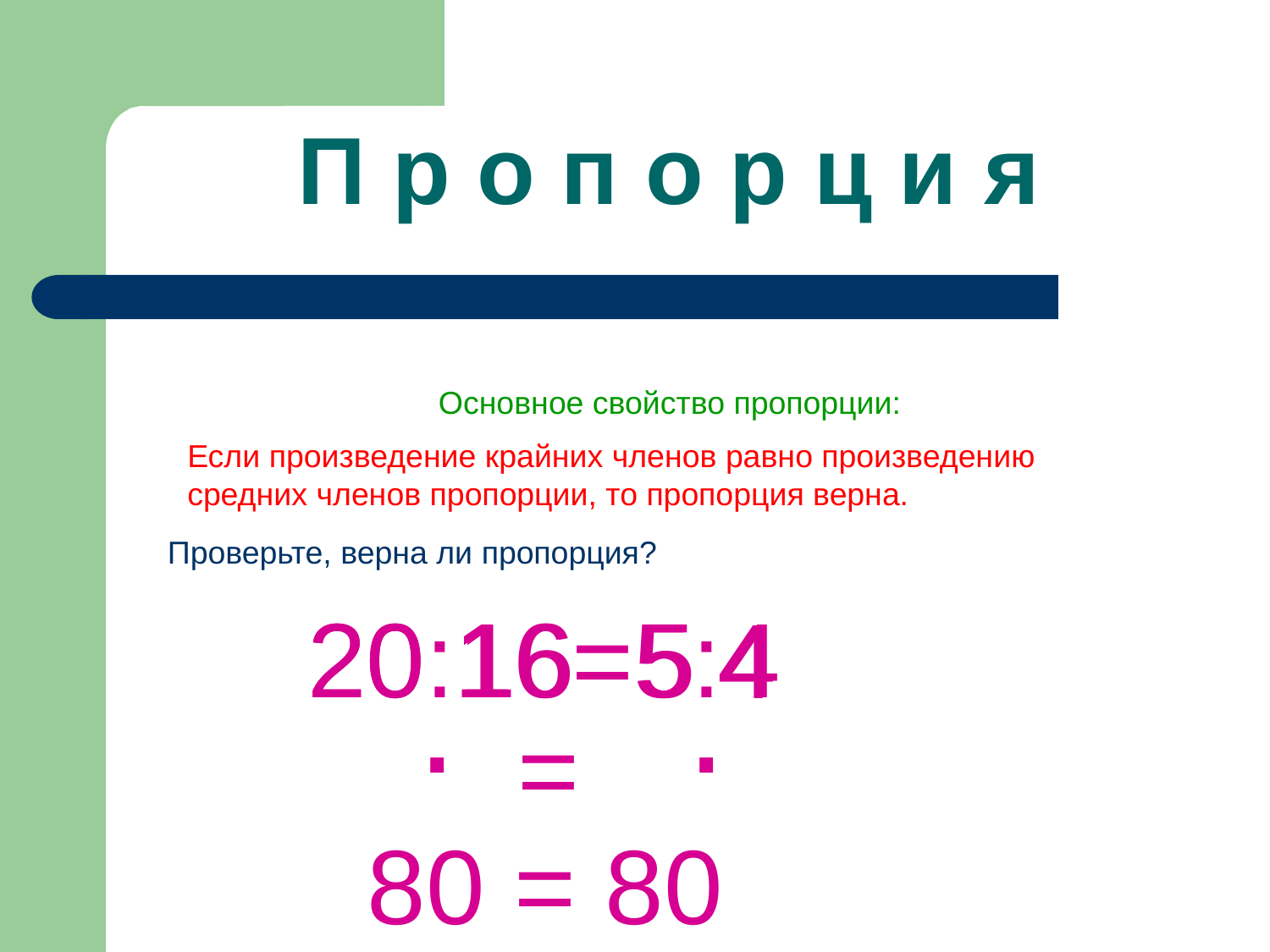

П р о п о р ц и я
Основное свойство пропорции:
Если произведение крайних членов равно произведению средних членов пропорции, то пропорция верна.
Проверьте, верна ли пропорция?
20:16=5:4
20
16
5
4
.
.
=
80 = 80